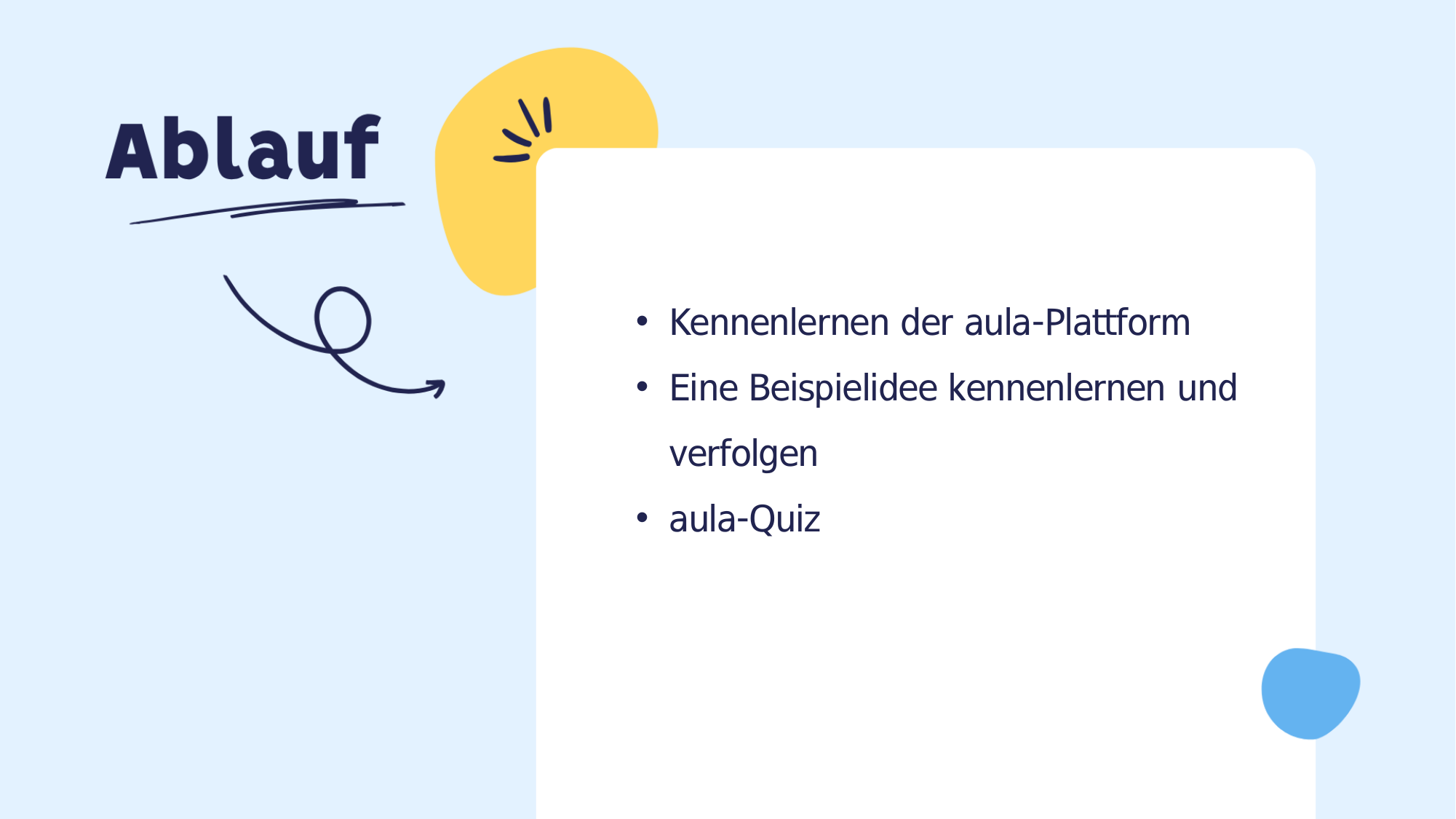

Kennenlernen der aula-Plattform
Eine Beispielidee kennenlernen und verfolgen
aula-Quiz